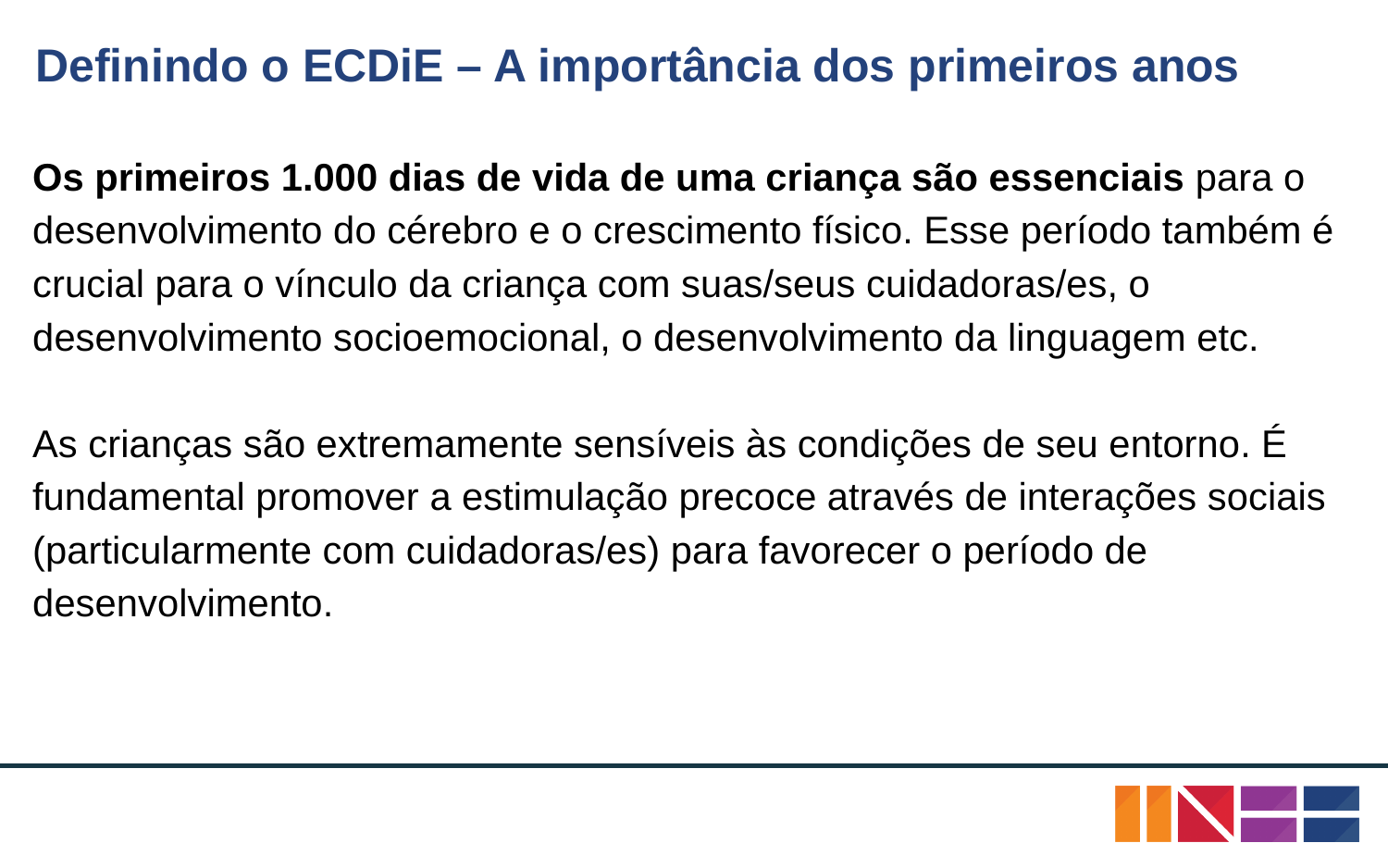

# Definindo o ECDiE – A importância dos primeiros anos
Os primeiros 1.000 dias de vida de uma criança são essenciais para o desenvolvimento do cérebro e o crescimento físico. Esse período também é crucial para o vínculo da criança com suas/seus cuidadoras/es, o desenvolvimento socioemocional, o desenvolvimento da linguagem etc.

As crianças são extremamente sensíveis às condições de seu entorno. É fundamental promover a estimulação precoce através de interações sociais (particularmente com cuidadoras/es) para favorecer o período de desenvolvimento.